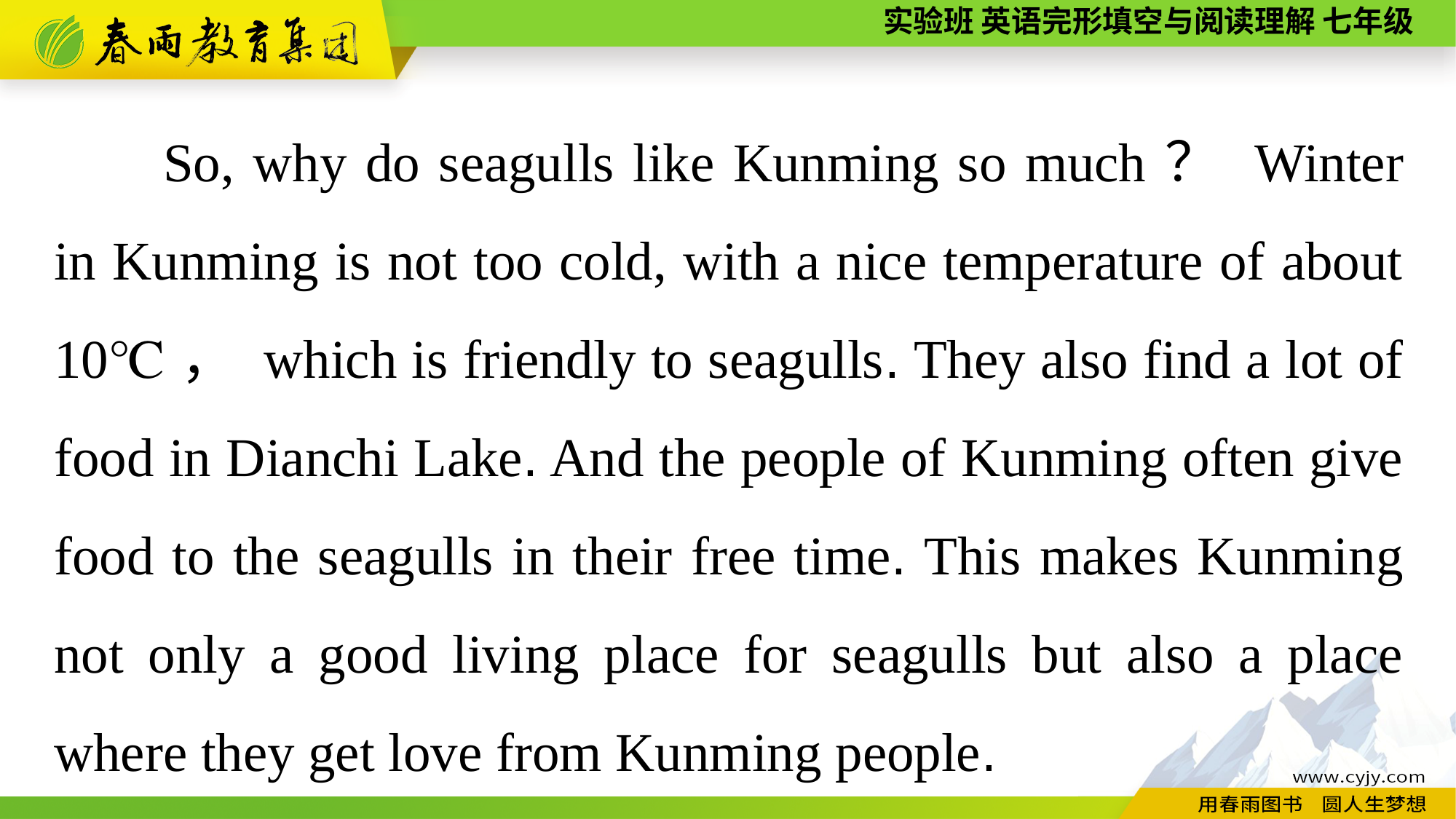

So, why do seagulls like Kunming so much？ Winter in Kunming is not too cold, with a nice temperature of about 10℃， which is friendly to seagulls. They also find a lot of food in Dianchi Lake. And the people of Kunming often give food to the seagulls in their free time. This makes Kunming not only a good living place for seagulls but also a place where they get love from Kunming people.